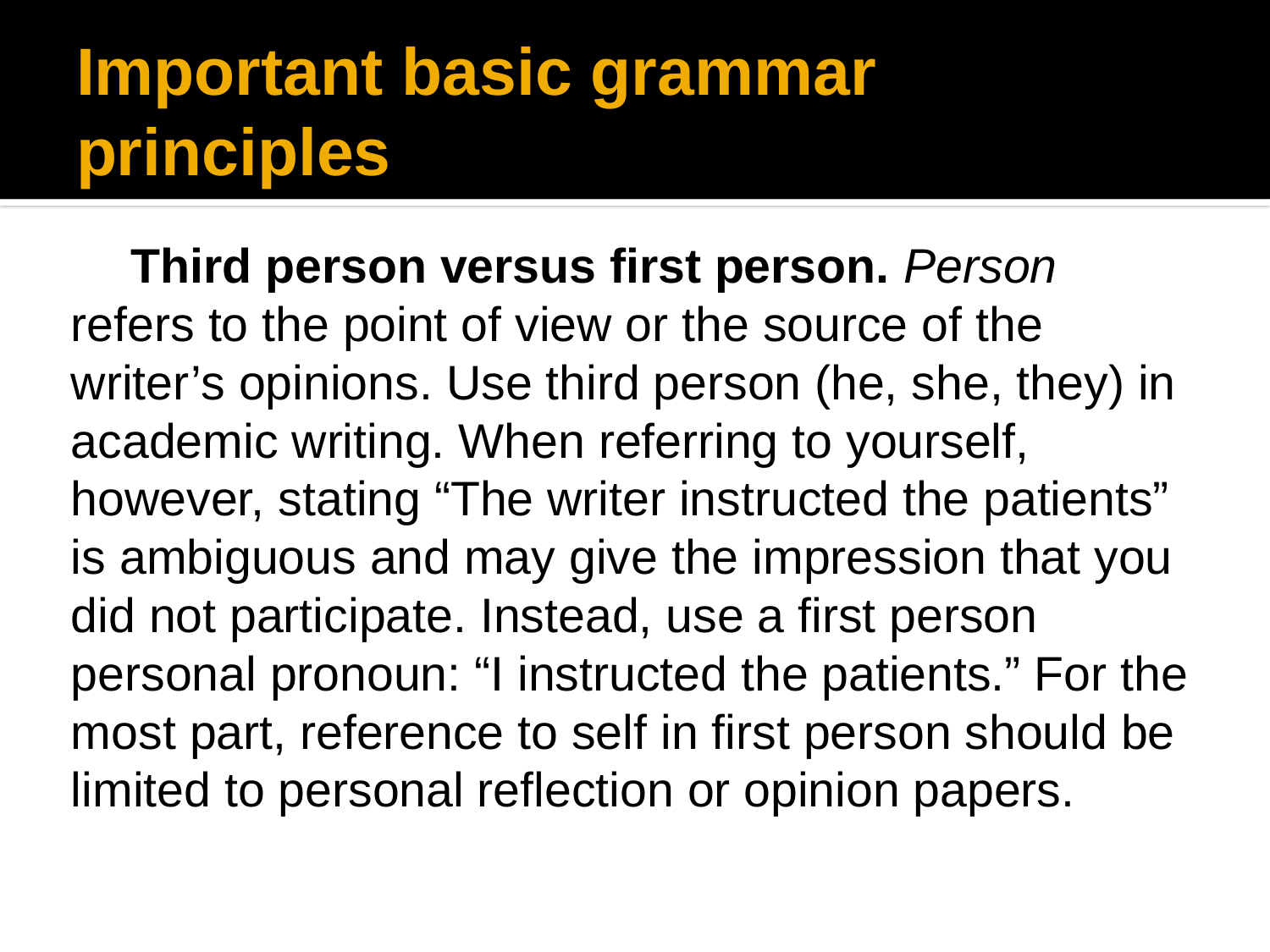

# Important basic grammar principles
Third person versus first person. Person refers to the point of view or the source of the writer’s opinions. Use third person (he, she, they) in academic writing. When referring to yourself, however, stating “The writer instructed the patients” is ambiguous and may give the impression that you did not participate. Instead, use a first person personal pronoun: “I instructed the patients.” For the most part, reference to self in first person should be limited to personal reflection or opinion papers.